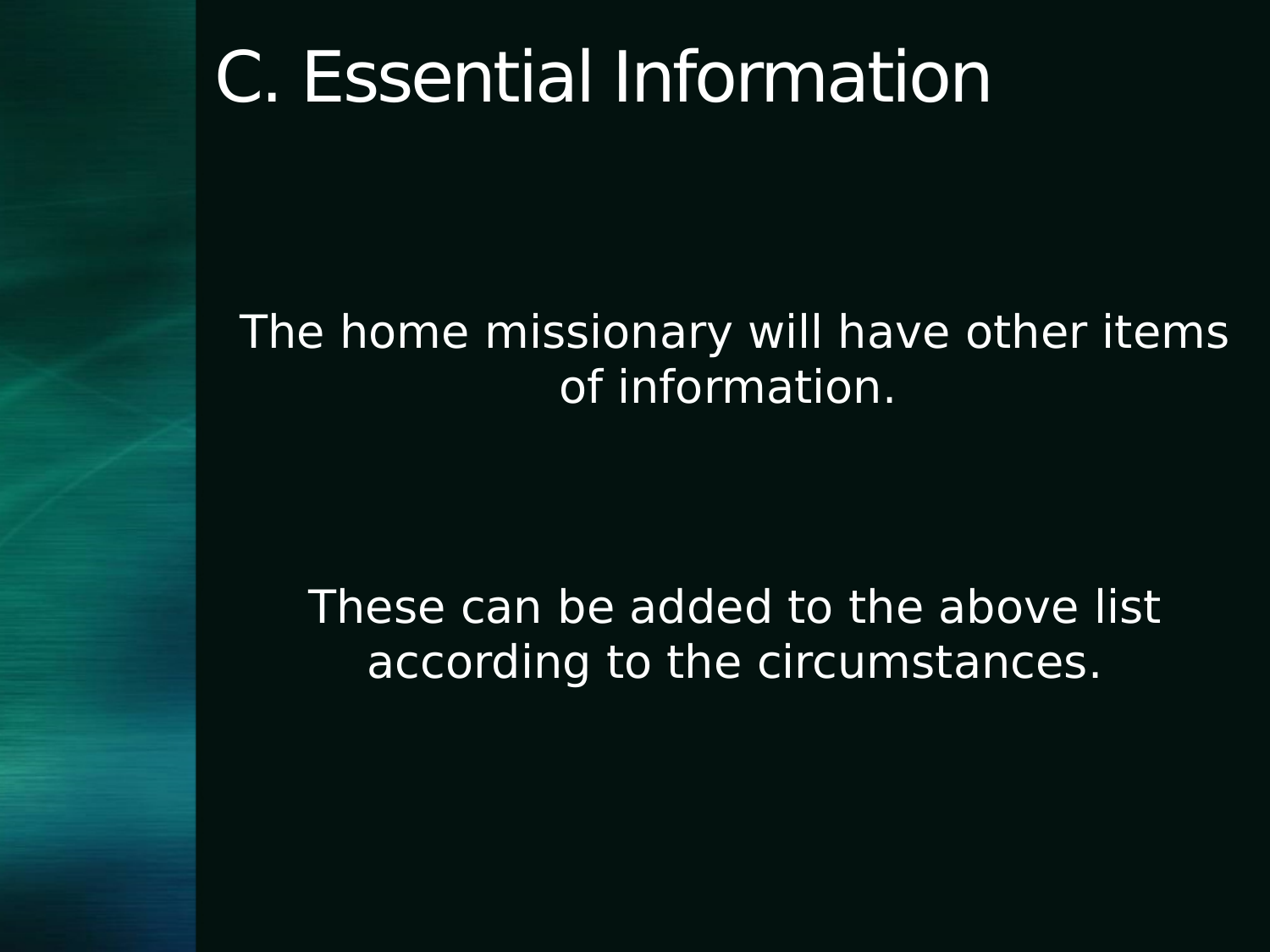

# C. Essential Information
The home missionary will have other items of information.

These can be added to the above list according to the circumstances.